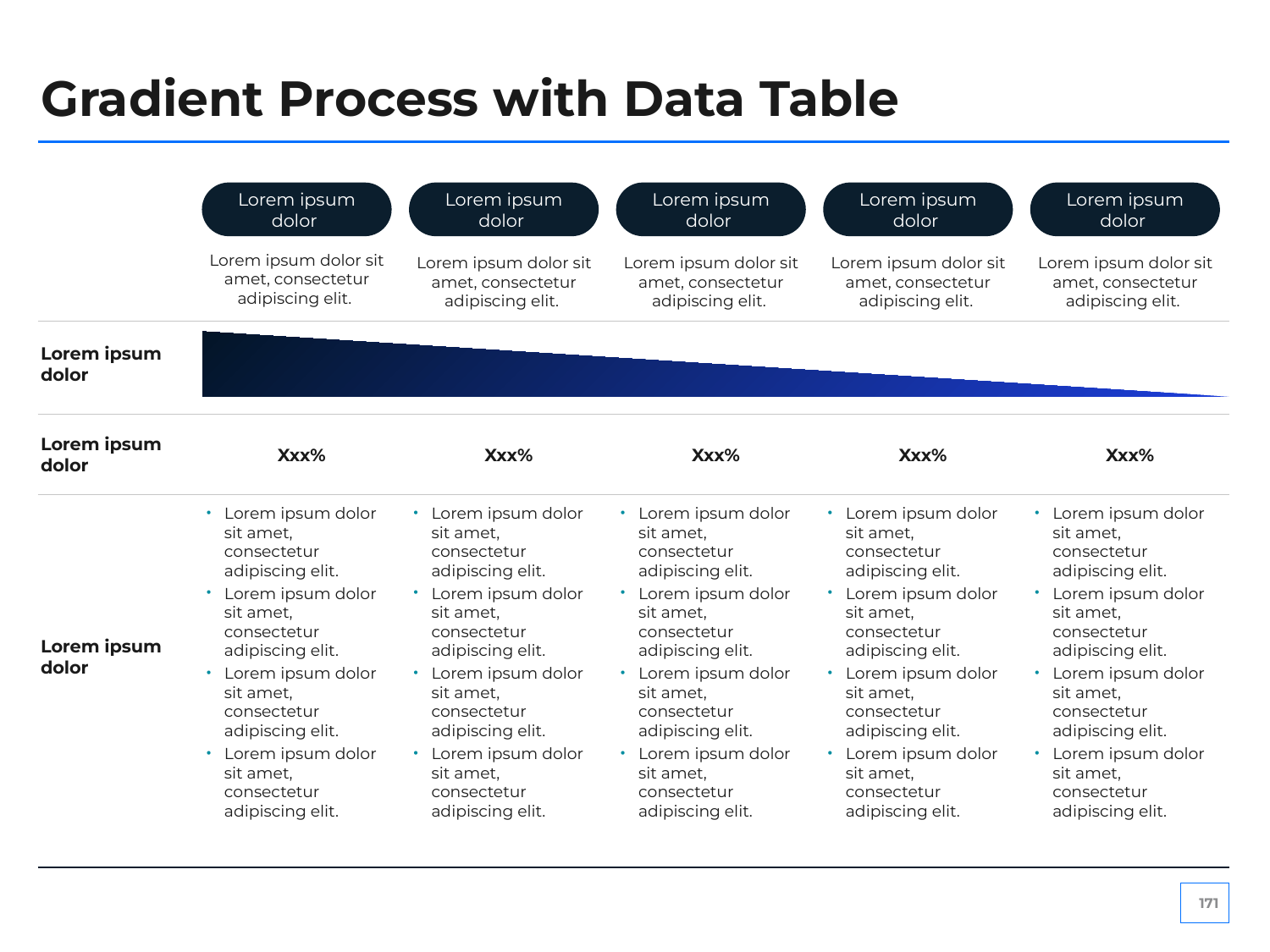

# Gradient Process with Data Table
Lorem ipsum dolor
Lorem ipsum dolor
Lorem ipsum dolor
Lorem ipsum dolor
Lorem ipsum dolor
Lorem ipsum dolor sit amet, consectetur adipiscing elit.
Lorem ipsum dolor sit amet, consectetur adipiscing elit.
Lorem ipsum dolor sit amet, consectetur adipiscing elit.
Lorem ipsum dolor sit amet, consectetur adipiscing elit.
Lorem ipsum dolor sit amet, consectetur adipiscing elit.
Lorem ipsum dolor

Lorem ipsum dolor
Xxx%
Xxx%
Xxx%
Xxx%
Xxx%
Lorem ipsum dolor
Lorem ipsum dolor sit amet, consectetur adipiscing elit.
Lorem ipsum dolor sit amet, consectetur adipiscing elit.
Lorem ipsum dolor sit amet, consectetur adipiscing elit.
Lorem ipsum dolor sit amet, consectetur adipiscing elit.
Lorem ipsum dolor sit amet, consectetur adipiscing elit.
Lorem ipsum dolor sit amet, consectetur adipiscing elit.
Lorem ipsum dolor sit amet, consectetur adipiscing elit.
Lorem ipsum dolor sit amet, consectetur adipiscing elit.
Lorem ipsum dolor sit amet, consectetur adipiscing elit.
Lorem ipsum dolor sit amet, consectetur adipiscing elit.
Lorem ipsum dolor sit amet, consectetur adipiscing elit.
Lorem ipsum dolor sit amet, consectetur adipiscing elit.
Lorem ipsum dolor sit amet, consectetur adipiscing elit.
Lorem ipsum dolor sit amet, consectetur adipiscing elit.
Lorem ipsum dolor sit amet, consectetur adipiscing elit.
Lorem ipsum dolor sit amet, consectetur adipiscing elit.
Lorem ipsum dolor sit amet, consectetur adipiscing elit.
Lorem ipsum dolor sit amet, consectetur adipiscing elit.
Lorem ipsum dolor sit amet, consectetur adipiscing elit.
Lorem ipsum dolor sit amet, consectetur adipiscing elit.
171